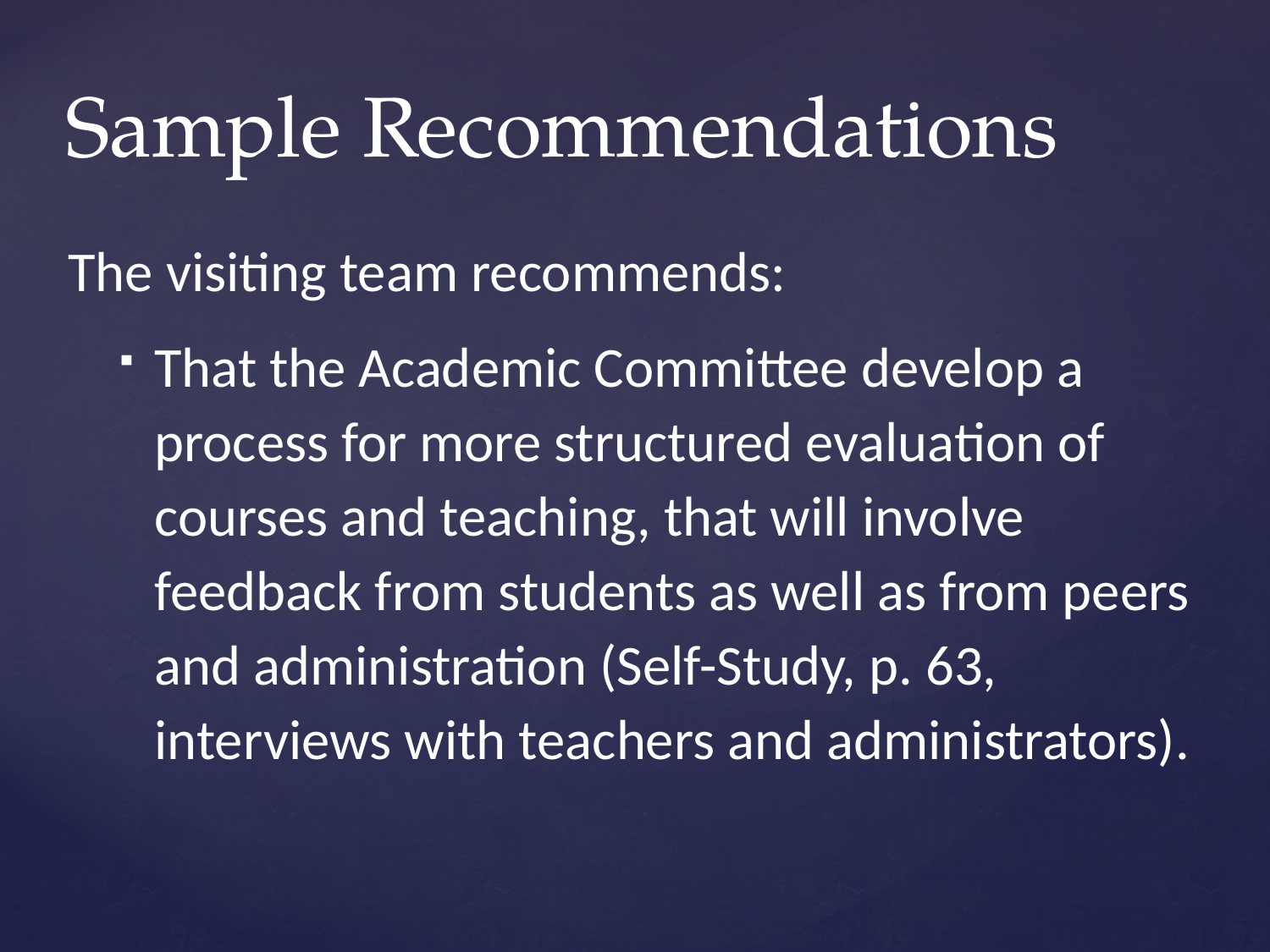

# Sample Recommendations
The visiting team recommends:
That the Academic Committee develop a process for more structured evaluation of courses and teaching, that will involve feedback from students as well as from peers and administration (Self-Study, p. 63, interviews with teachers and administrators).